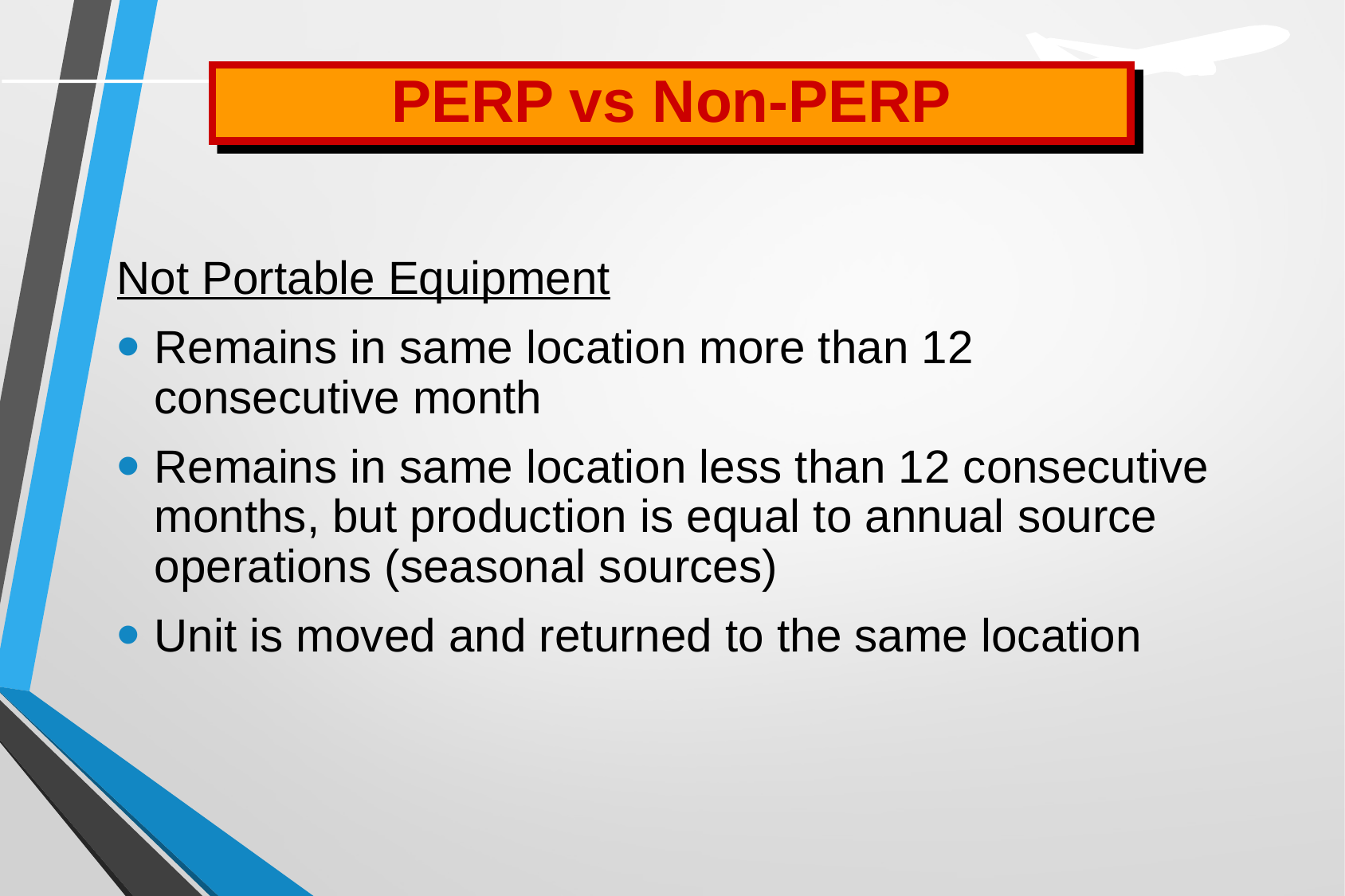

PERP vs Non-PERP
Not Portable Equipment
Remains in same location more than 12 consecutive month
Remains in same location less than 12 consecutive months, but production is equal to annual source operations (seasonal sources)
Unit is moved and returned to the same location